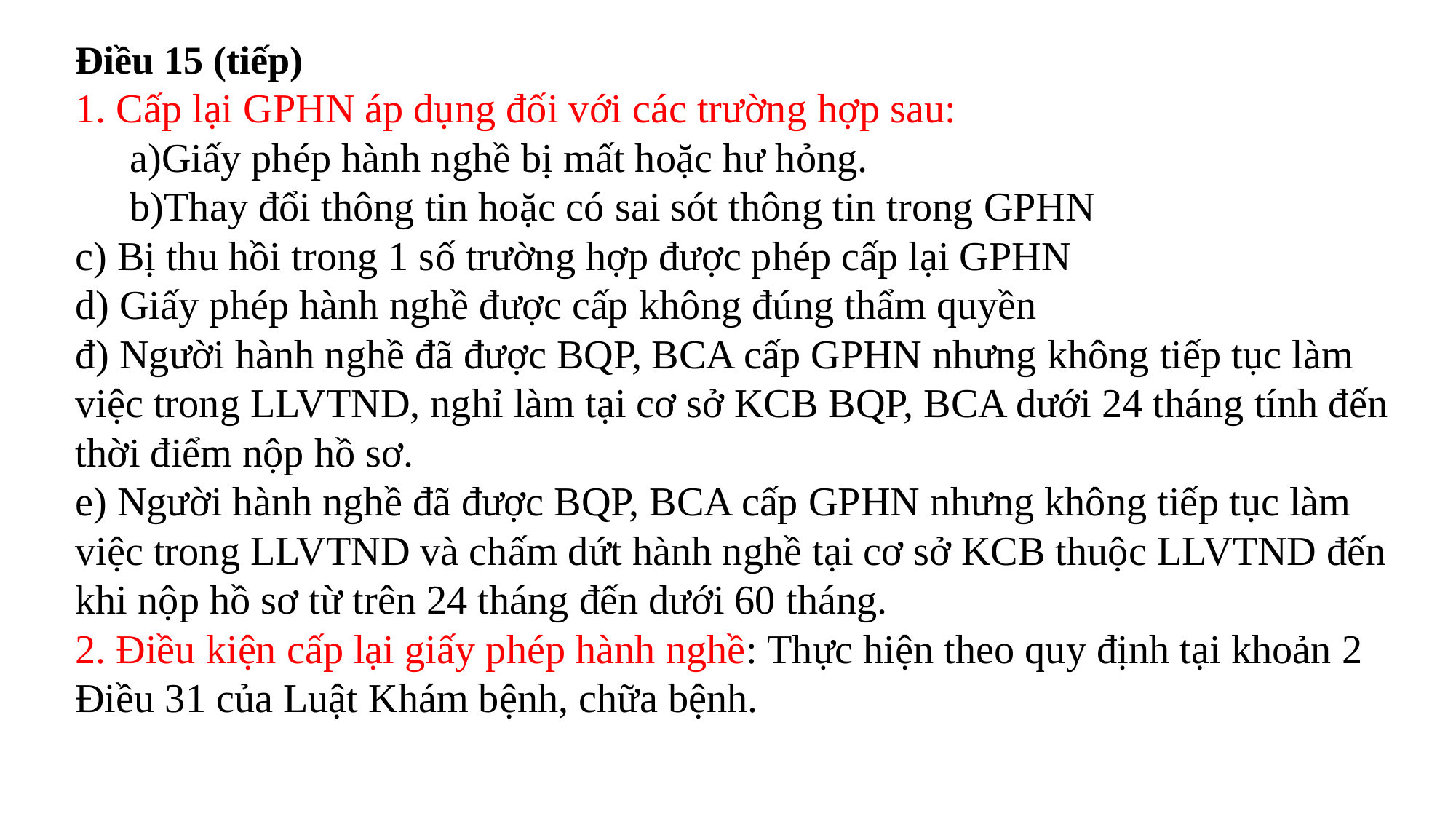

Điều 15 (tiếp)
1. Cấp lại GPHN áp dụng đối với các trường hợp sau:
Giấy phép hành nghề bị mất hoặc hư hỏng.
Thay đổi thông tin hoặc có sai sót thông tin trong GPHN
c) Bị thu hồi trong 1 số trường hợp được phép cấp lại GPHN
d) Giấy phép hành nghề được cấp không đúng thẩm quyền
đ) Người hành nghề đã được BQP, BCA cấp GPHN nhưng không tiếp tục làm việc trong LLVTND, nghỉ làm tại cơ sở KCB BQP, BCA dưới 24 tháng tính đến thời điểm nộp hồ sơ.
e) Người hành nghề đã được BQP, BCA cấp GPHN nhưng không tiếp tục làm việc trong LLVTND và chấm dứt hành nghề tại cơ sở KCB thuộc LLVTND đến khi nộp hồ sơ từ trên 24 tháng đến dưới 60 tháng.
2. Điều kiện cấp lại giấy phép hành nghề: Thực hiện theo quy định tại khoản 2 Điều 31 của Luật Khám bệnh, chữa bệnh.